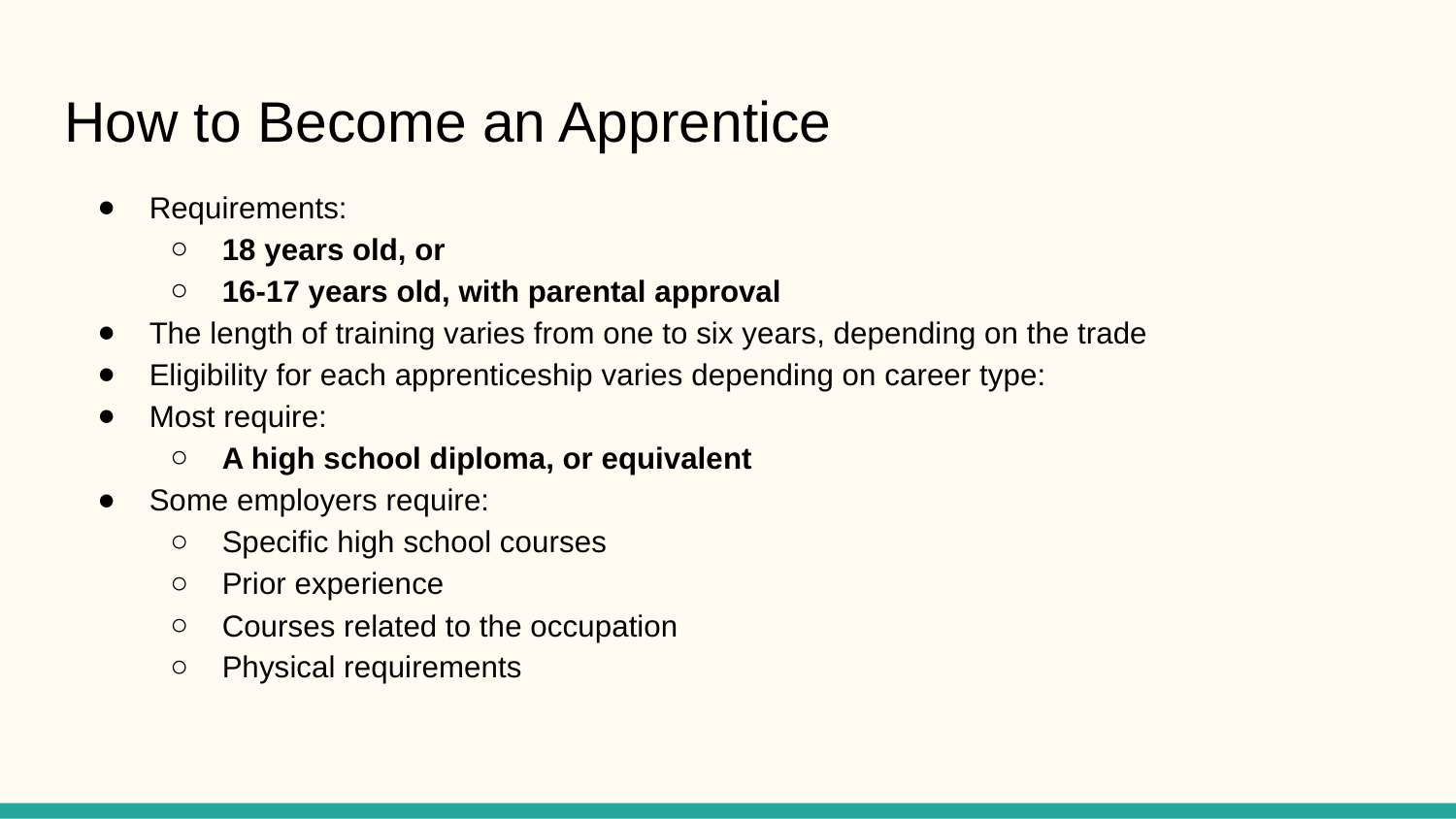

# How to Become an Apprentice
Requirements:
18 years old, or
16-17 years old, with parental approval
The length of training varies from one to six years, depending on the trade
Eligibility for each apprenticeship varies depending on career type:
Most require:
A high school diploma, or equivalent
Some employers require:
Specific high school courses
Prior experience
Courses related to the occupation
Physical requirements